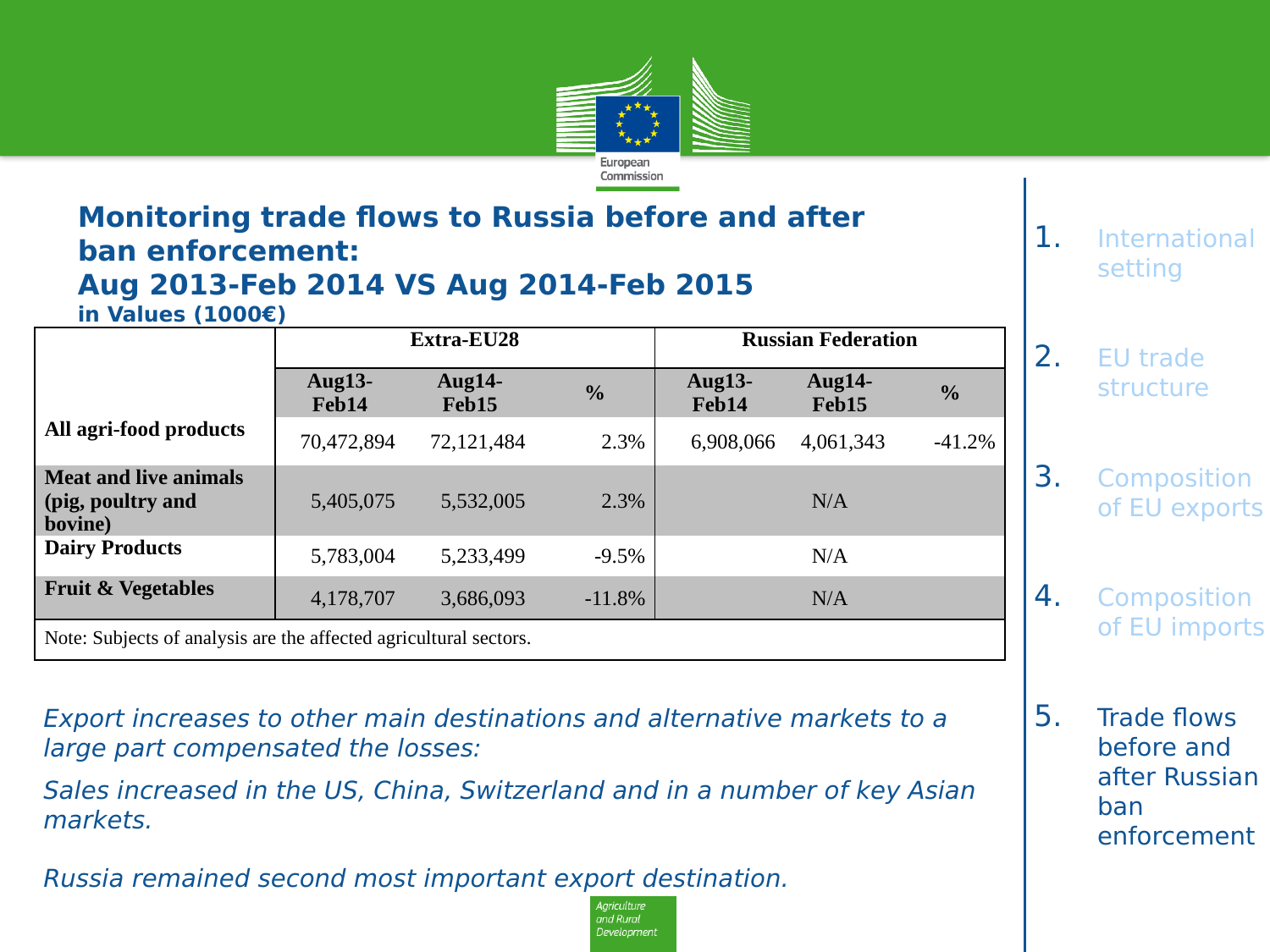

# Monitoring trade flows to Russia before and after ban enforcement: Aug 2013-Feb 2014 VS Aug 2014-Feb 2015 in Values (1000€)
International setting

EU trade structure

Composition of EU exports

Composition of EU imports

Trade flows before and after Russian ban enforcement
|  | Extra-EU28 |  |  | Russian Federation |  |  |
| --- | --- | --- | --- | --- | --- | --- |
|  | Aug13-Feb14 | Aug14-Feb15 | % | Aug13-Feb14 | Aug14-Feb15 | % |
| All agri-food products | 70,472,894 | 72,121,484 | 2.3% | 6,908,066 | 4,061,343 | -41.2% |
| Meat and live animals (pig, poultry and bovine) | 5,405,075 | 5,532,005 | 2.3% | N/A |  |  |
| Dairy Products | 5,783,004 | 5,233,499 | -9.5% | N/A |  |  |
| Fruit & Vegetables | 4,178,707 | 3,686,093 | -11.8% | N/A |  |  |
| Note: Subjects of analysis are the affected agricultural sectors. |  |  |  |  |  |  |

Export increases to other main destinations and alternative markets to a large part compensated the losses:

Sales increased in the US, China, Switzerland and in a number of key Asian markets.

Russia remained second most important export destination.